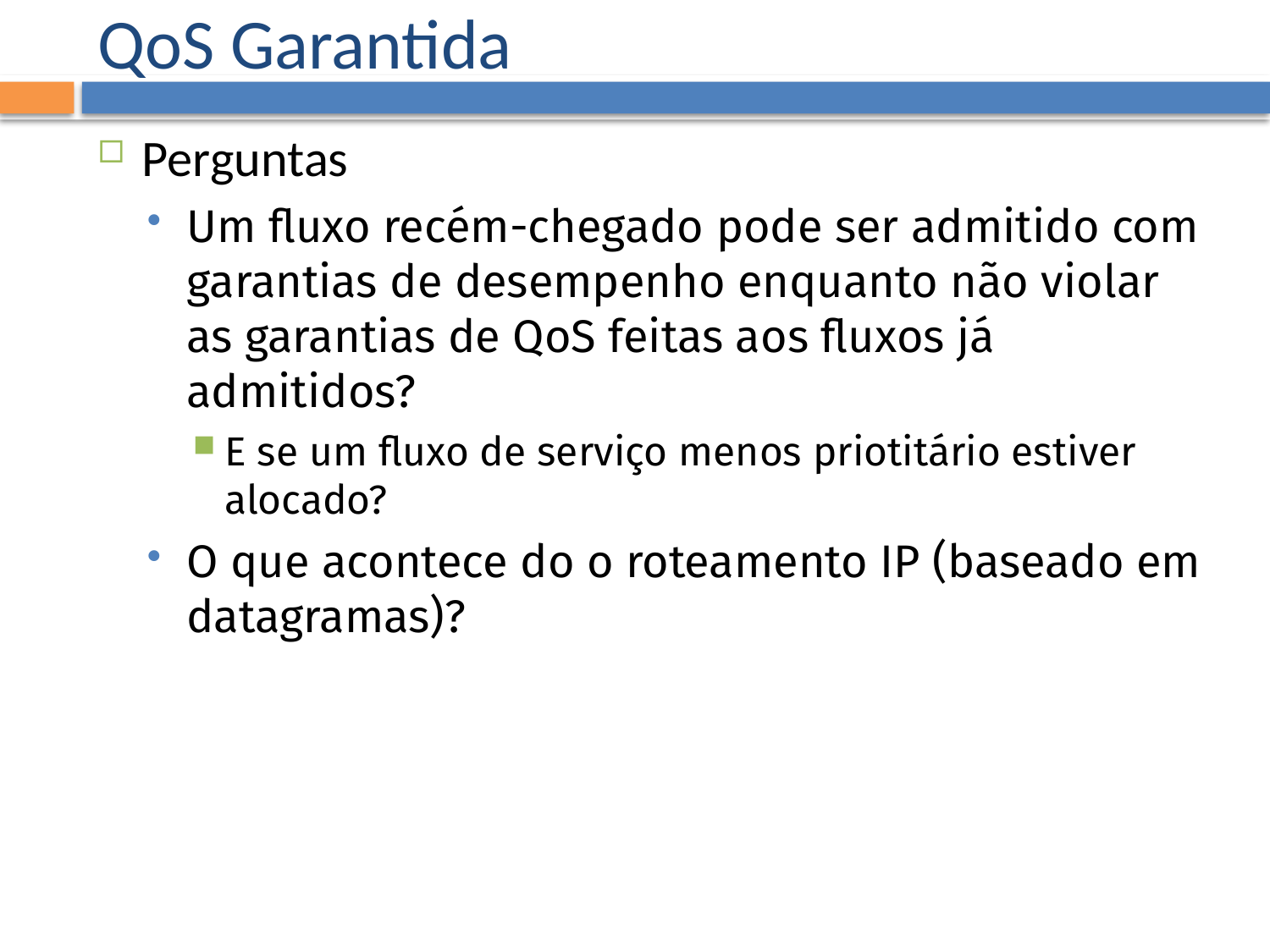

# QoS Garantida
Perguntas
Um fluxo recém-chegado pode ser admitido com garantias de desempenho enquanto não violar as garantias de QoS feitas aos fluxos já admitidos?
E se um fluxo de serviço menos priotitário estiver alocado?
O que acontece do o roteamento IP (baseado em datagramas)?